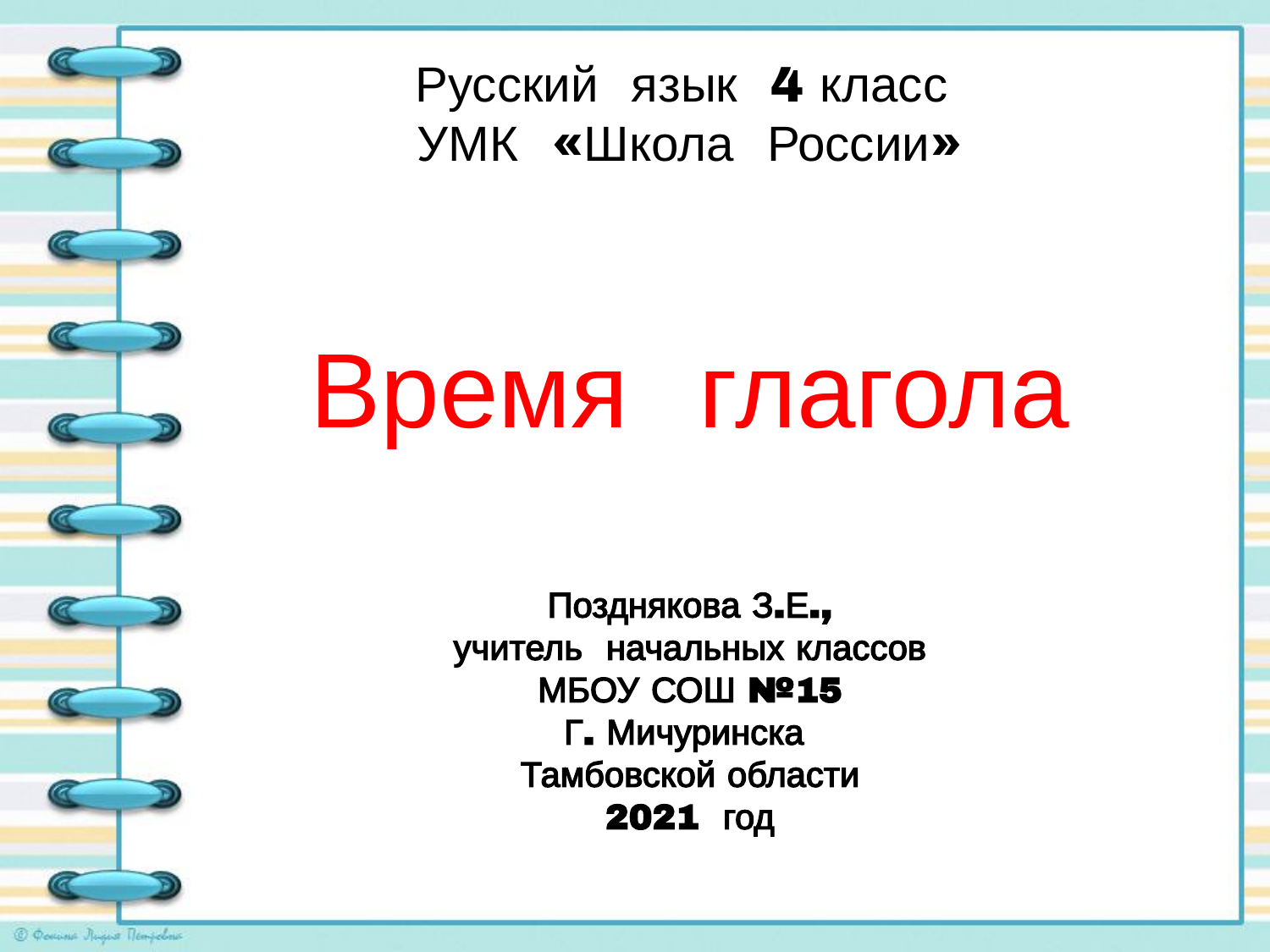

Русский  язык  4 класс
УМК  «Школа  России»
# Время  глагола
Позднякова З.Е.,
учитель  начальных классов
МБОУ СОШ №15
Г. Мичуринска
Тамбовской области
2021  год